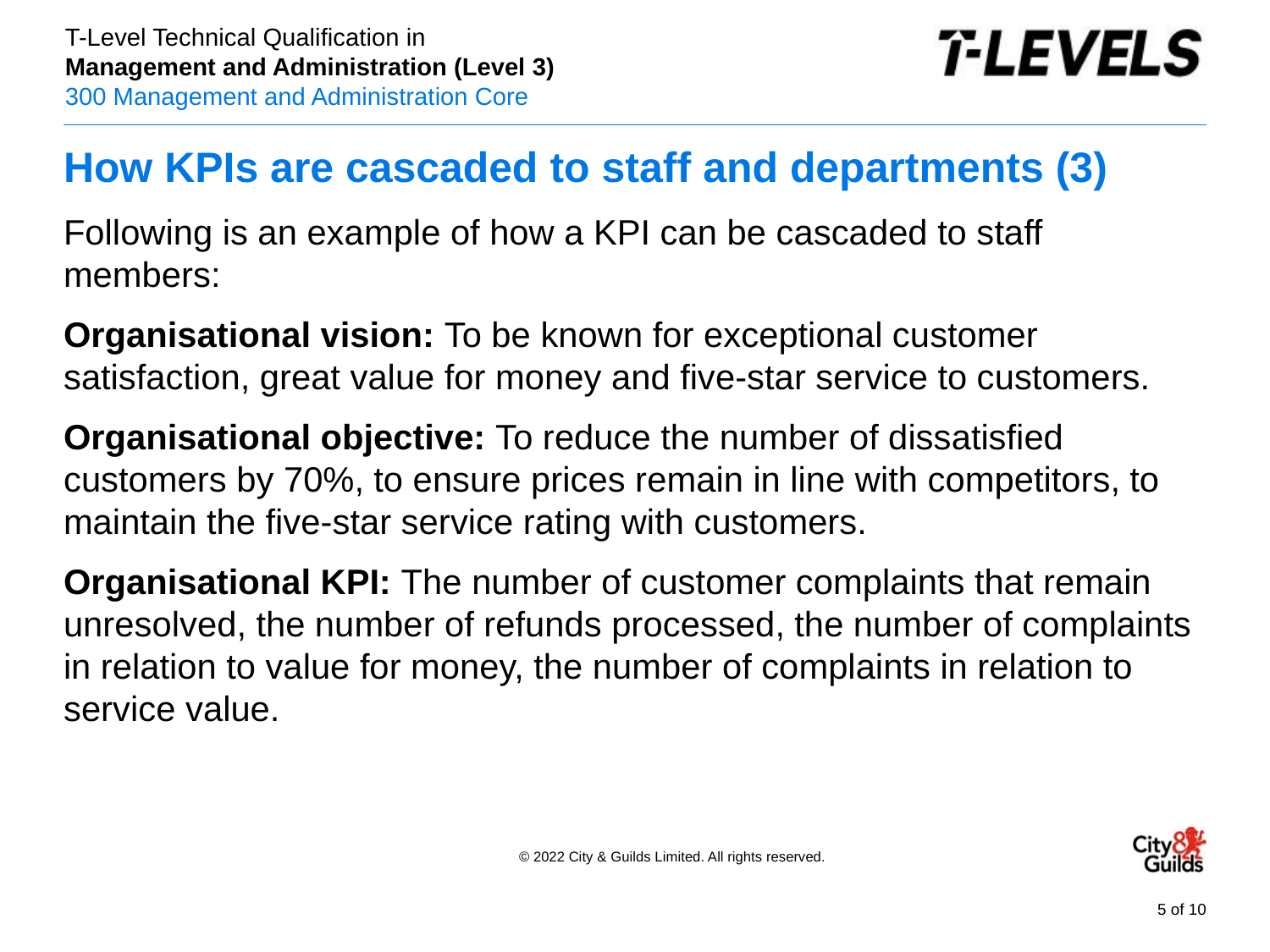

# How KPIs are cascaded to staff and departments (3)
Following is an example of how a KPI can be cascaded to staff members:
Organisational vision: To be known for exceptional customer satisfaction, great value for money and five-star service to customers.
Organisational objective: To reduce the number of dissatisfied customers by 70%, to ensure prices remain in line with competitors, to maintain the five-star service rating with customers.
Organisational KPI: The number of customer complaints that remain unresolved, the number of refunds processed, the number of complaints in relation to value for money, the number of complaints in relation to service value.